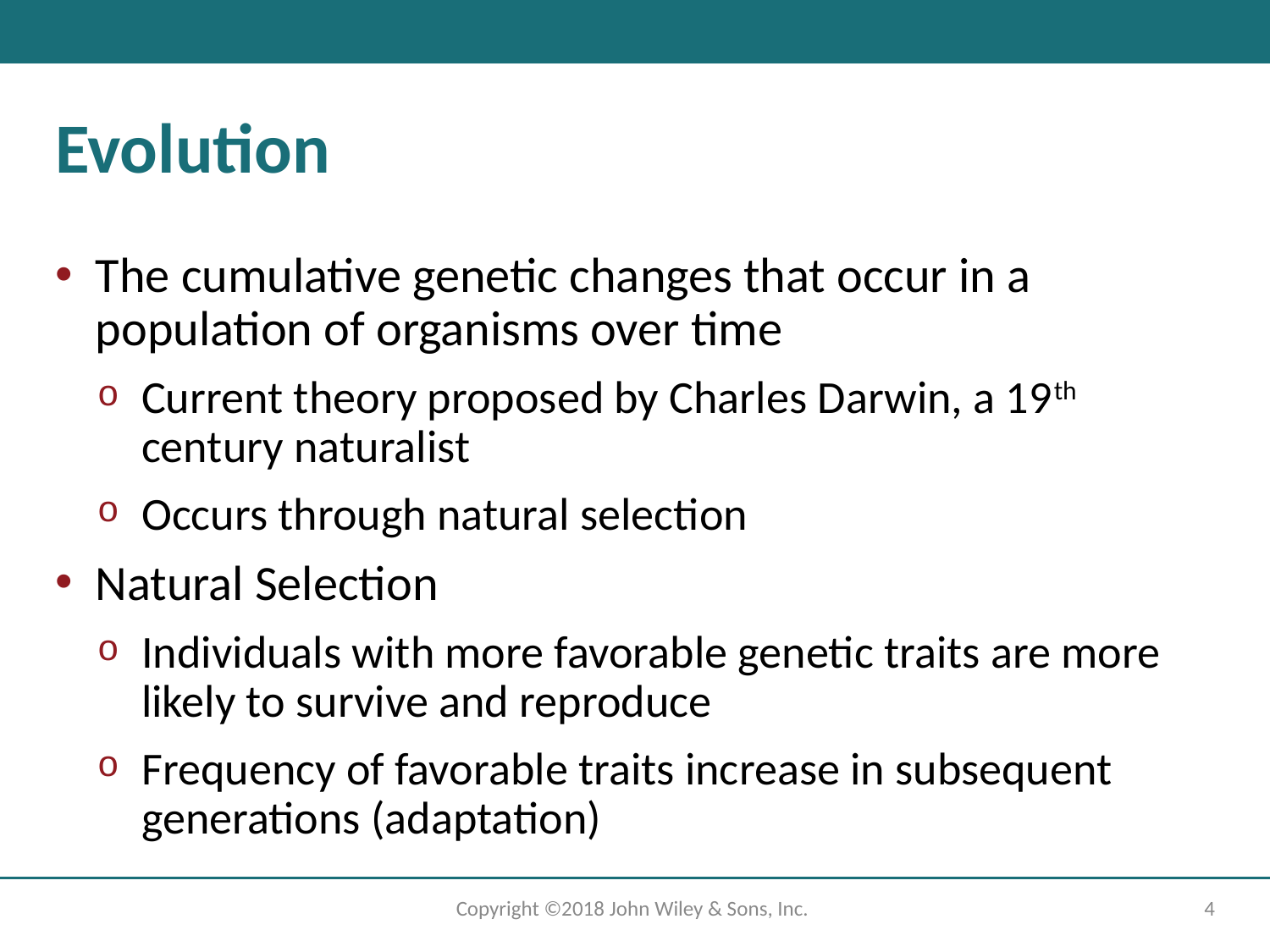

# Evolution
The cumulative genetic changes that occur in a population of organisms over time
Current theory proposed by Charles Darwin, a 19th century naturalist
Occurs through natural selection
Natural Selection
Individuals with more favorable genetic traits are more likely to survive and reproduce
Frequency of favorable traits increase in subsequent generations (adaptation)
Copyright ©2018 John Wiley & Sons, Inc.
4